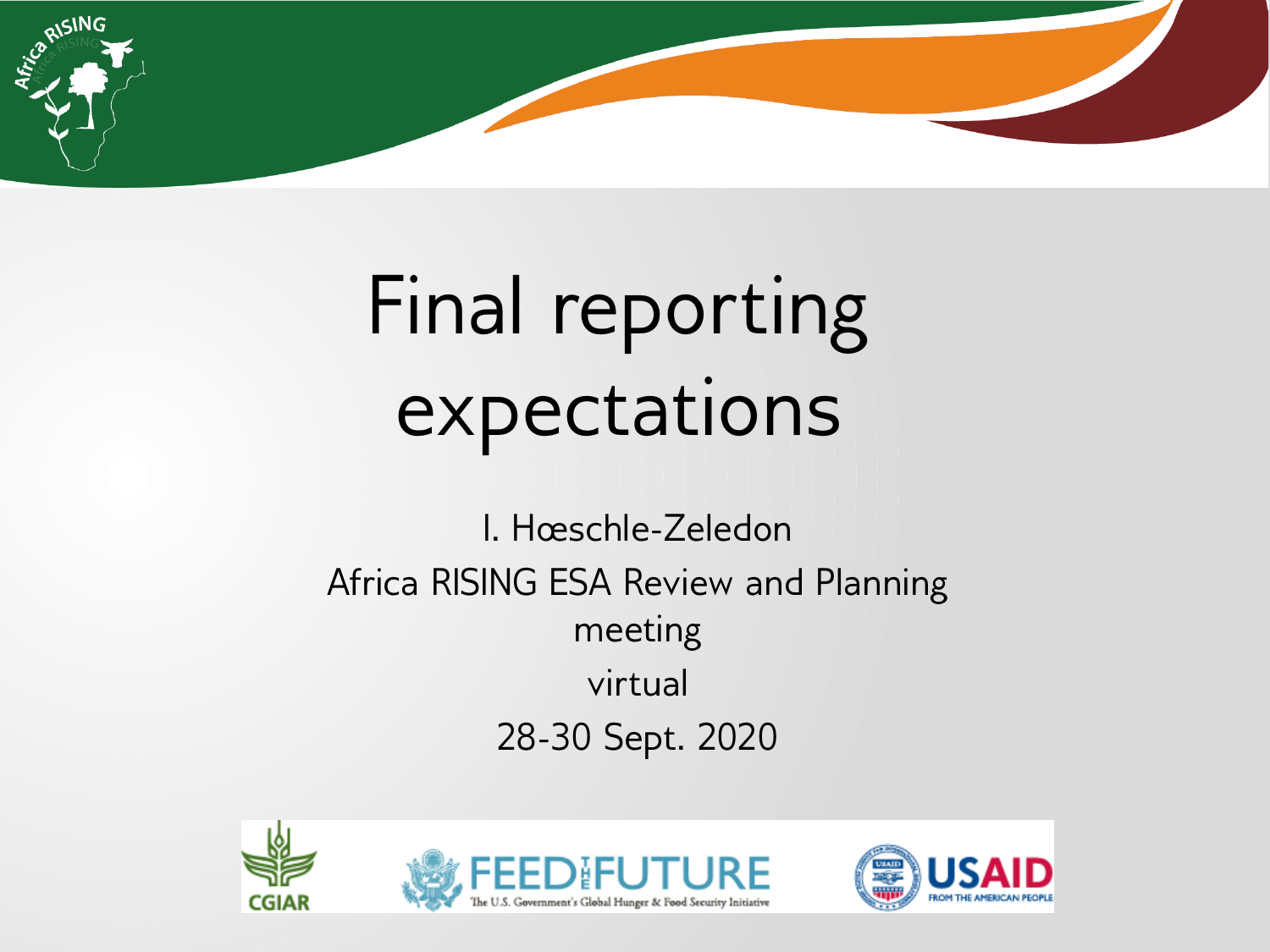

Final reporting expectations
I. Hoeschle-Zeledon
Africa RISING ESA Review and Planning meeting
virtual
28-30 Sept. 2020